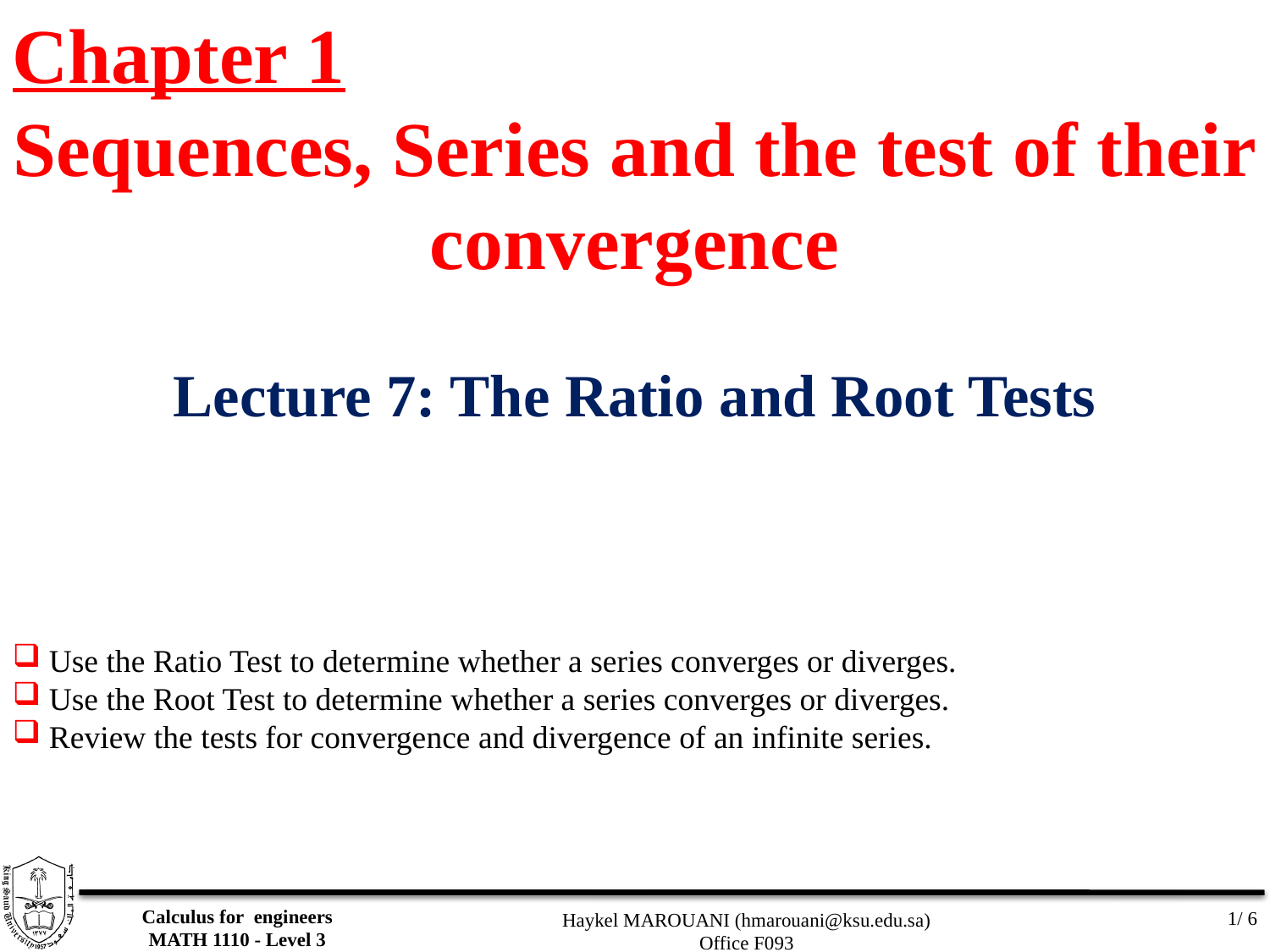

Chapter 1
Sequences, Series and the test of their convergence

Lecture 7: The Ratio and Root Tests
 Use the Ratio Test to determine whether a series converges or diverges.
 Use the Root Test to determine whether a series converges or diverges.
 Review the tests for convergence and divergence of an infinite series.
Calculus for  engineers
MATH 1110 - Level 3
1/ 6
Haykel MAROUANI (hmarouani@ksu.edu.sa)
Office F093